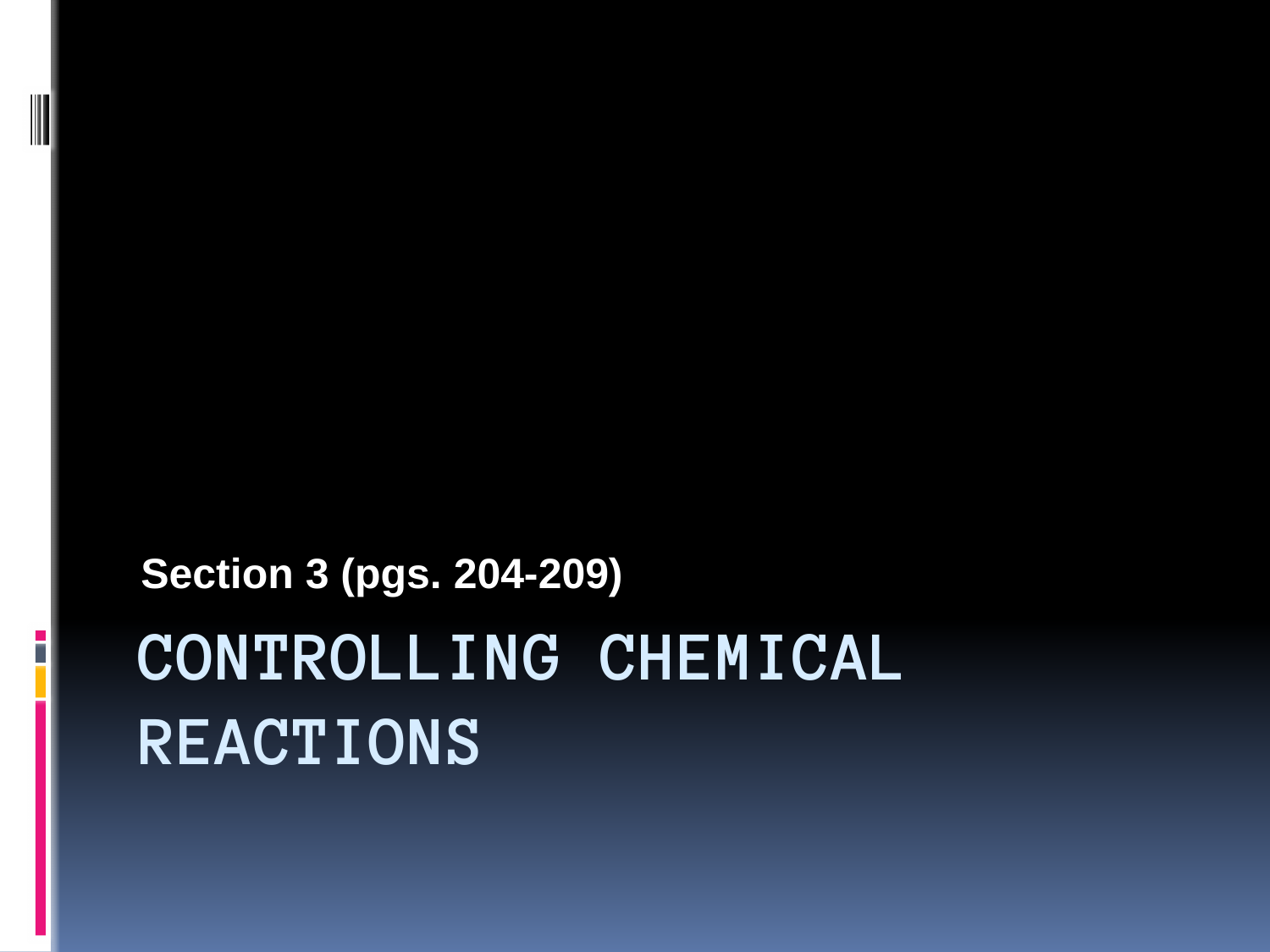

Section 3 (pgs. 204-209)
# Controlling Chemical reactions